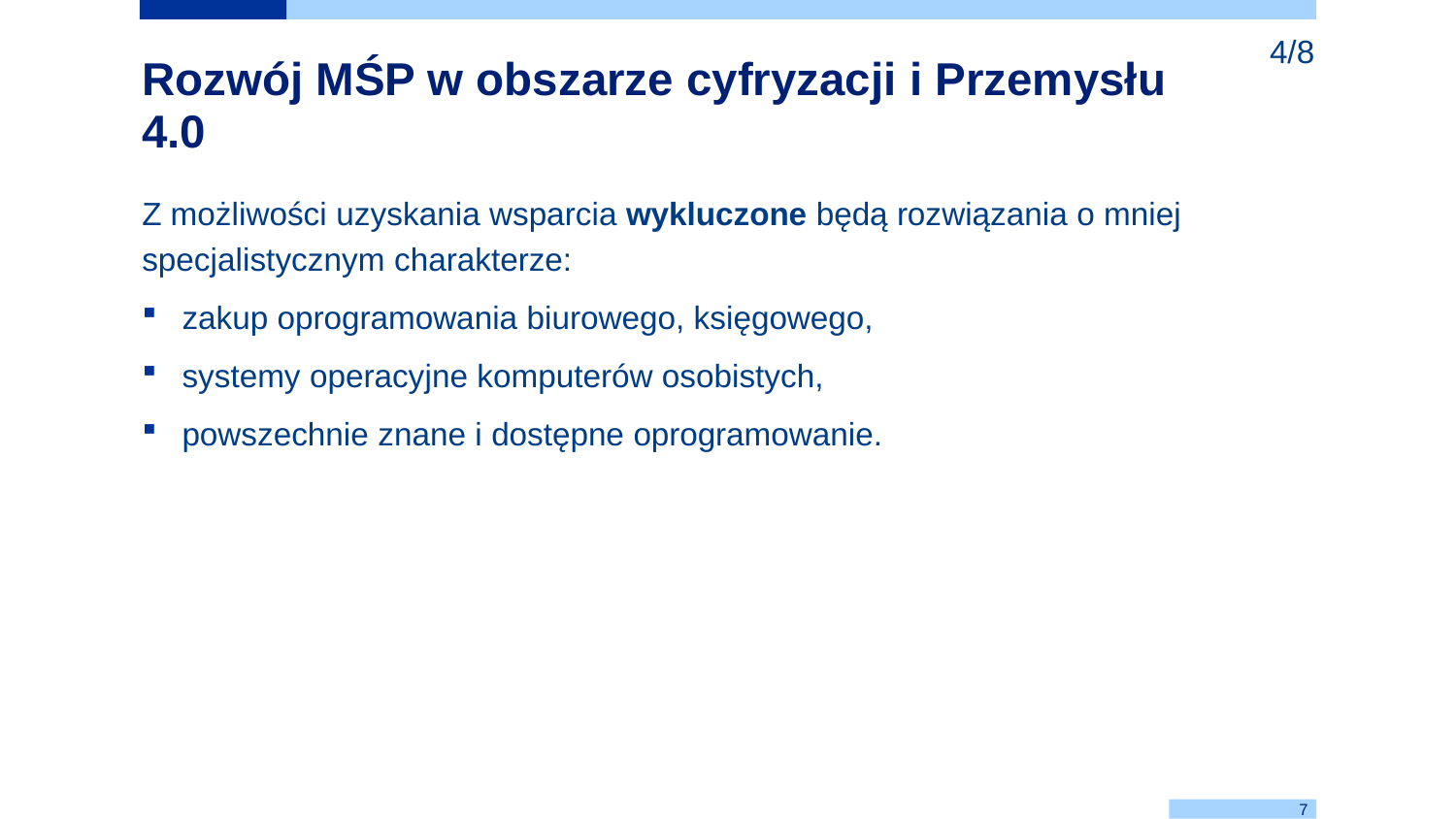

4/8
# Rozwój MŚP w obszarze cyfryzacji i Przemysłu 4.0
Z możliwości uzyskania wsparcia wykluczone będą rozwiązania o mniej specjalistycznym charakterze:​
zakup oprogramowania biurowego, księgowego, ​
systemy operacyjne komputerów osobistych, ​
powszechnie znane i dostępne oprogramowanie.​
7